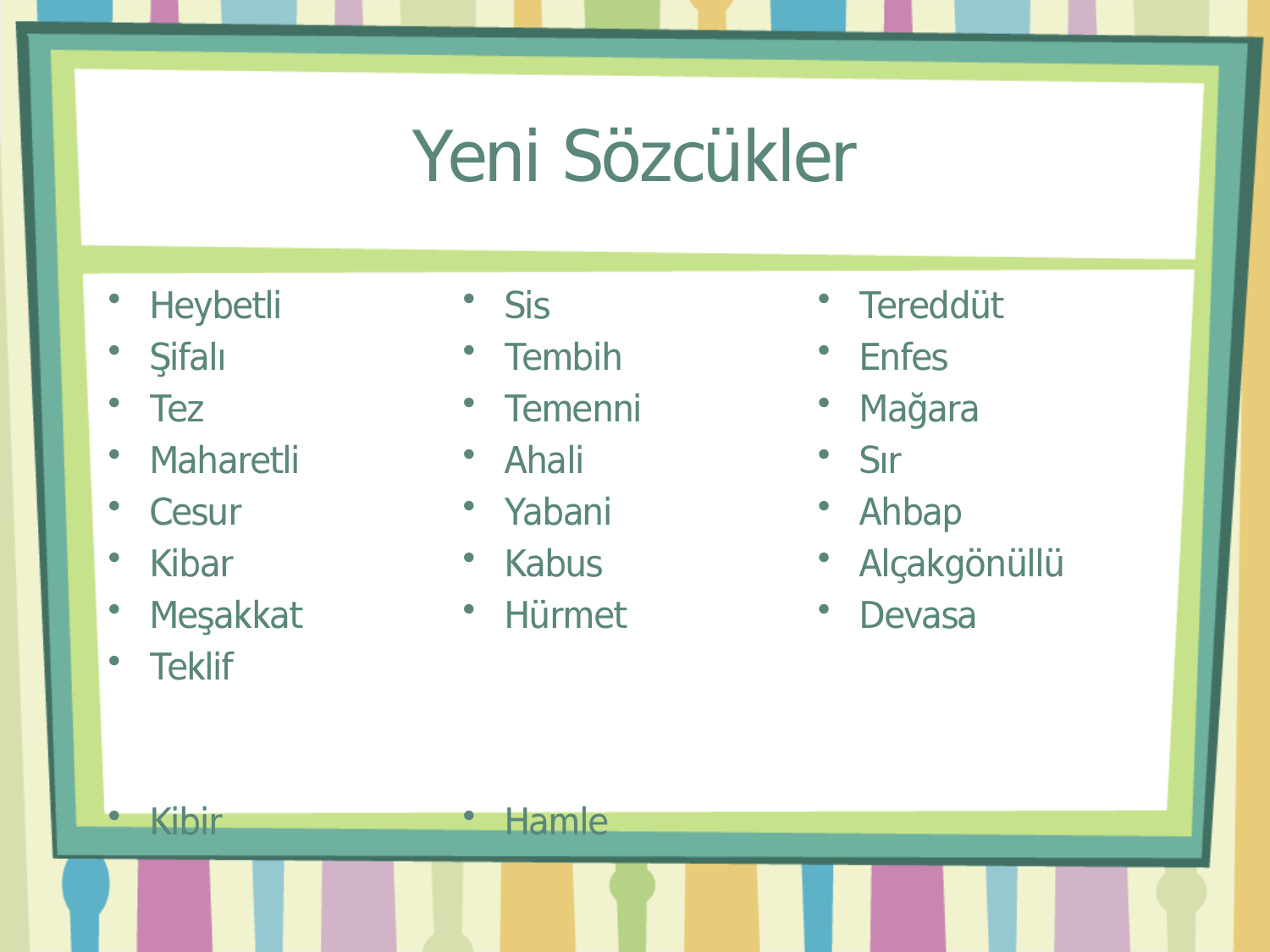

# Yeni Sözcükler
Heybetli
Şifalı
Tez
Maharetli
Cesur
Kibar
Meşakkat
Teklif

Kibir
Sis
Tembih
Temenni
Ahali
Yabani
Kabus
Hürmet

Hamle
Tereddüt
Enfes
Mağara
Sır
Ahbap
Alçakgönüllü
Devasa